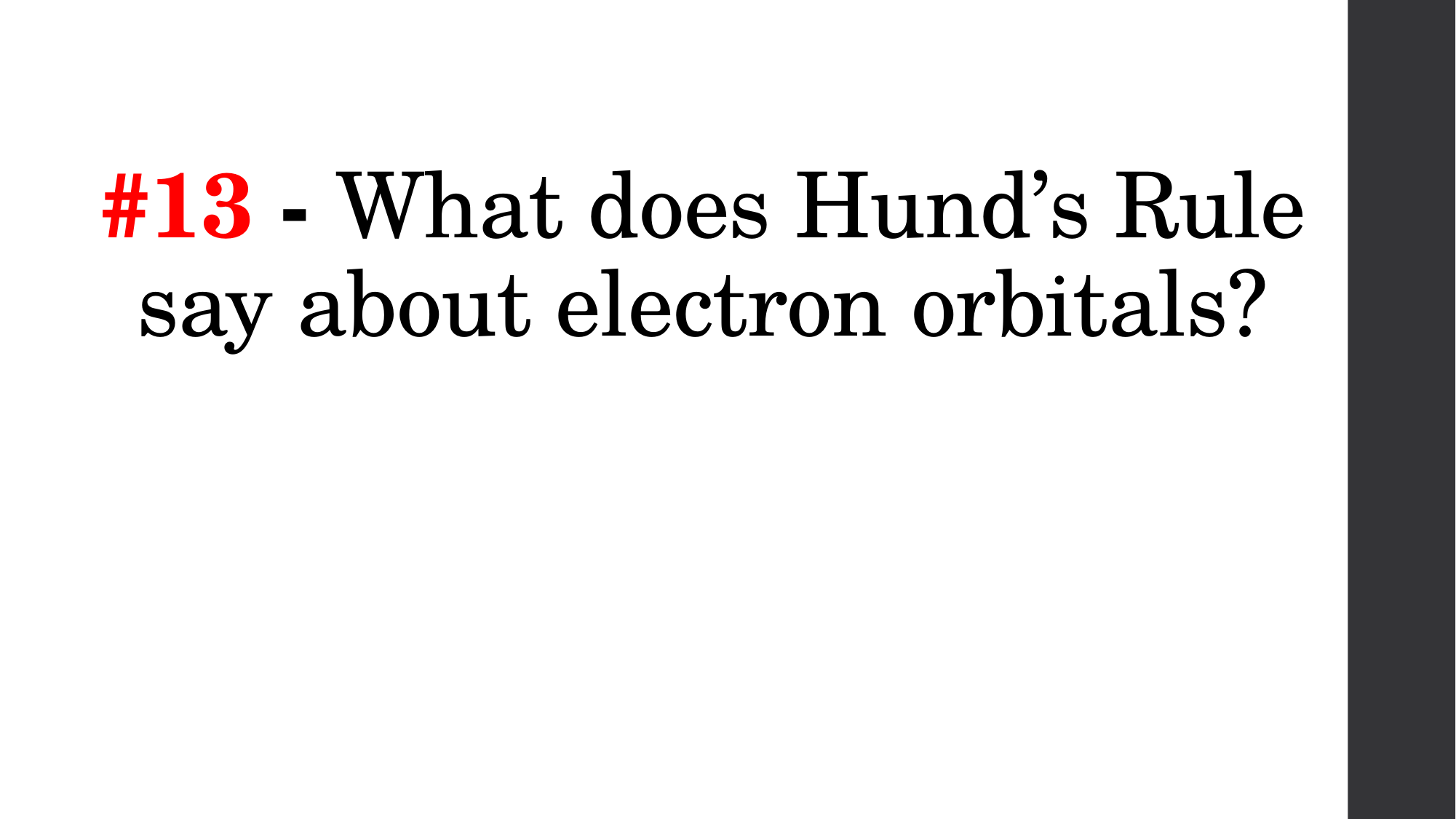

# #13 - What does Hund’s Rule say about electron orbitals?